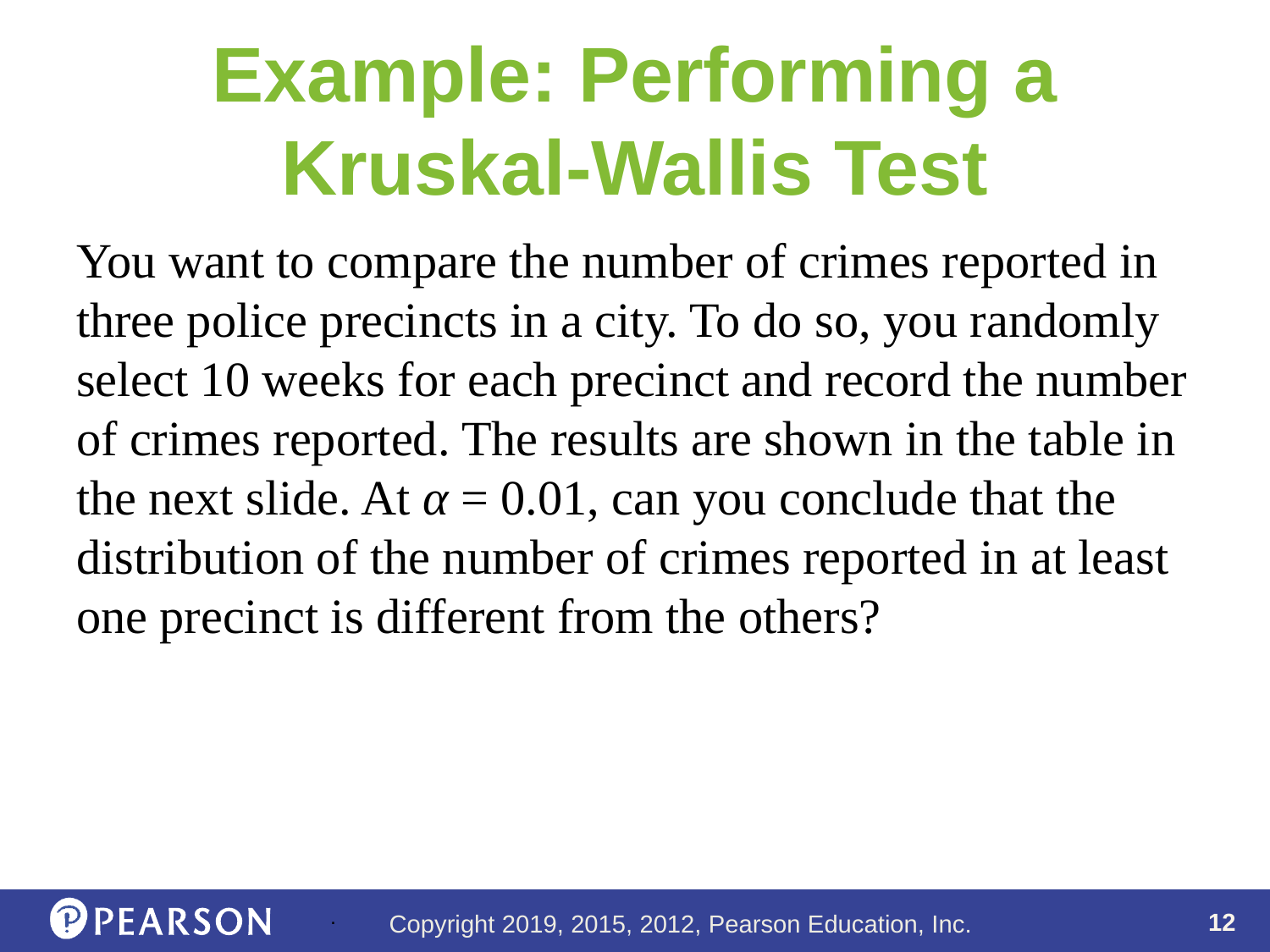

# Example: Performing a Kruskal-Wallis Test
You want to compare the number of crimes reported in three police precincts in a city. To do so, you randomly select 10 weeks for each precinct and record the number of crimes reported. The results are shown in the table in the next slide. At α = 0.01, can you conclude that the distribution of the number of crimes reported in at least one precinct is different from the others?
.